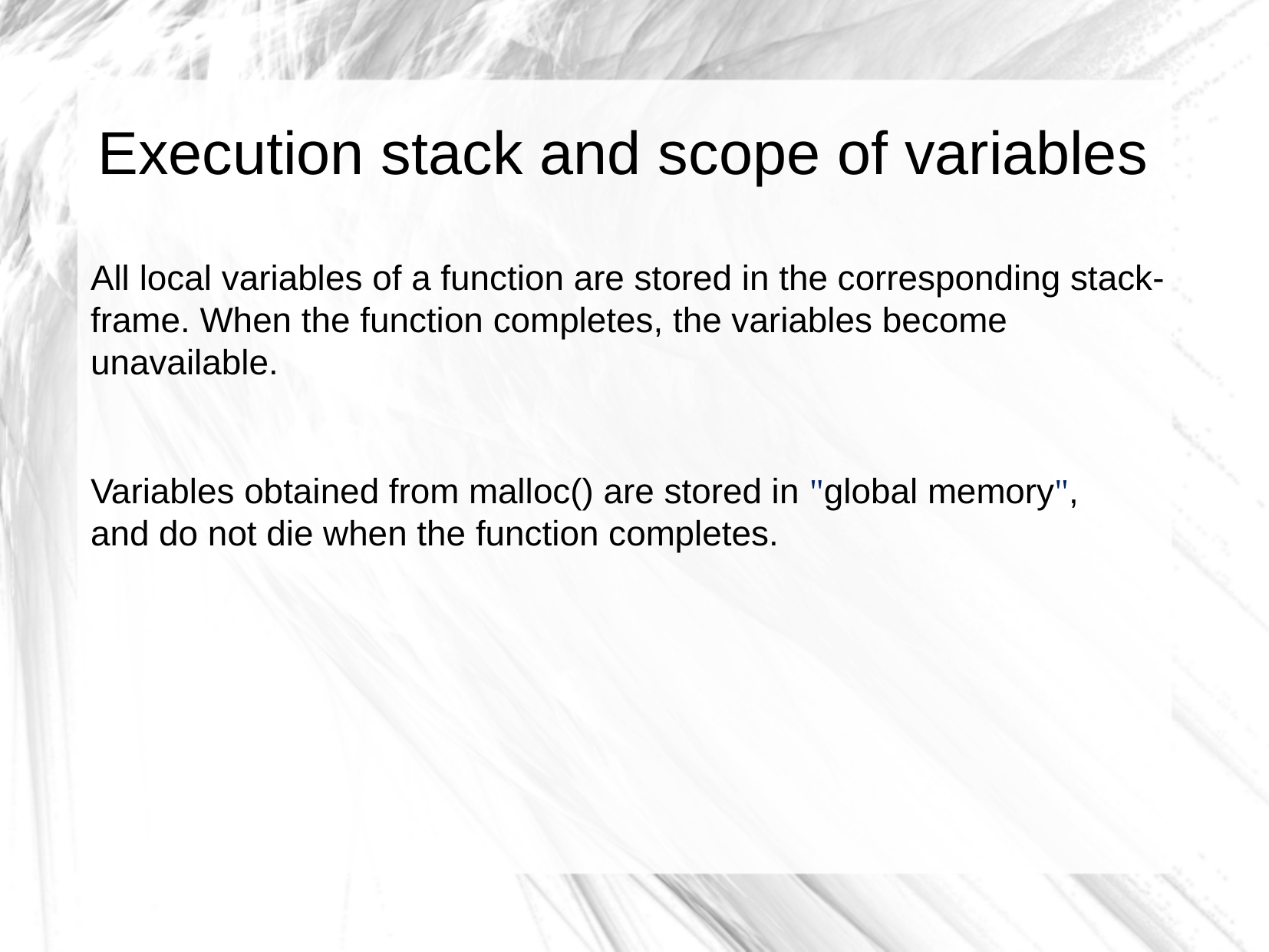

Execution stack and scope of variables
All local variables of a function are stored in the corresponding stack-frame. When the function completes, the variables become unavailable.

Variables obtained from malloc() are stored in "global memory",
and do not die when the function completes.